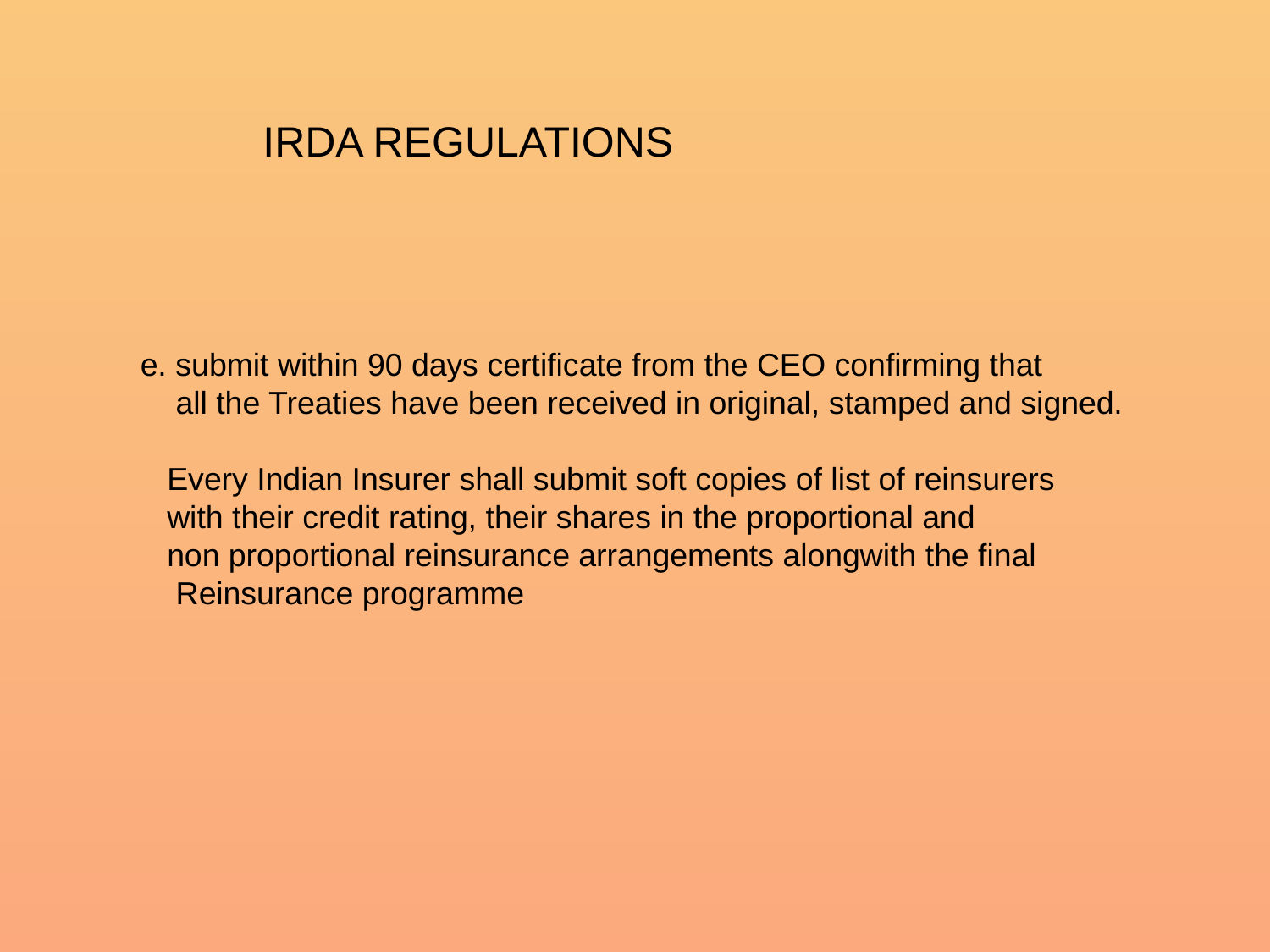

IRDA REGULATIONS

e. submit within 90 days certificate from the CEO confirming that
    all the Treaties have been received in original, stamped and signed.

   Every Indian Insurer shall submit soft copies of list of reinsurers
   with their credit rating, their shares in the proportional and
   non proportional reinsurance arrangements alongwith the final
    Reinsurance programme